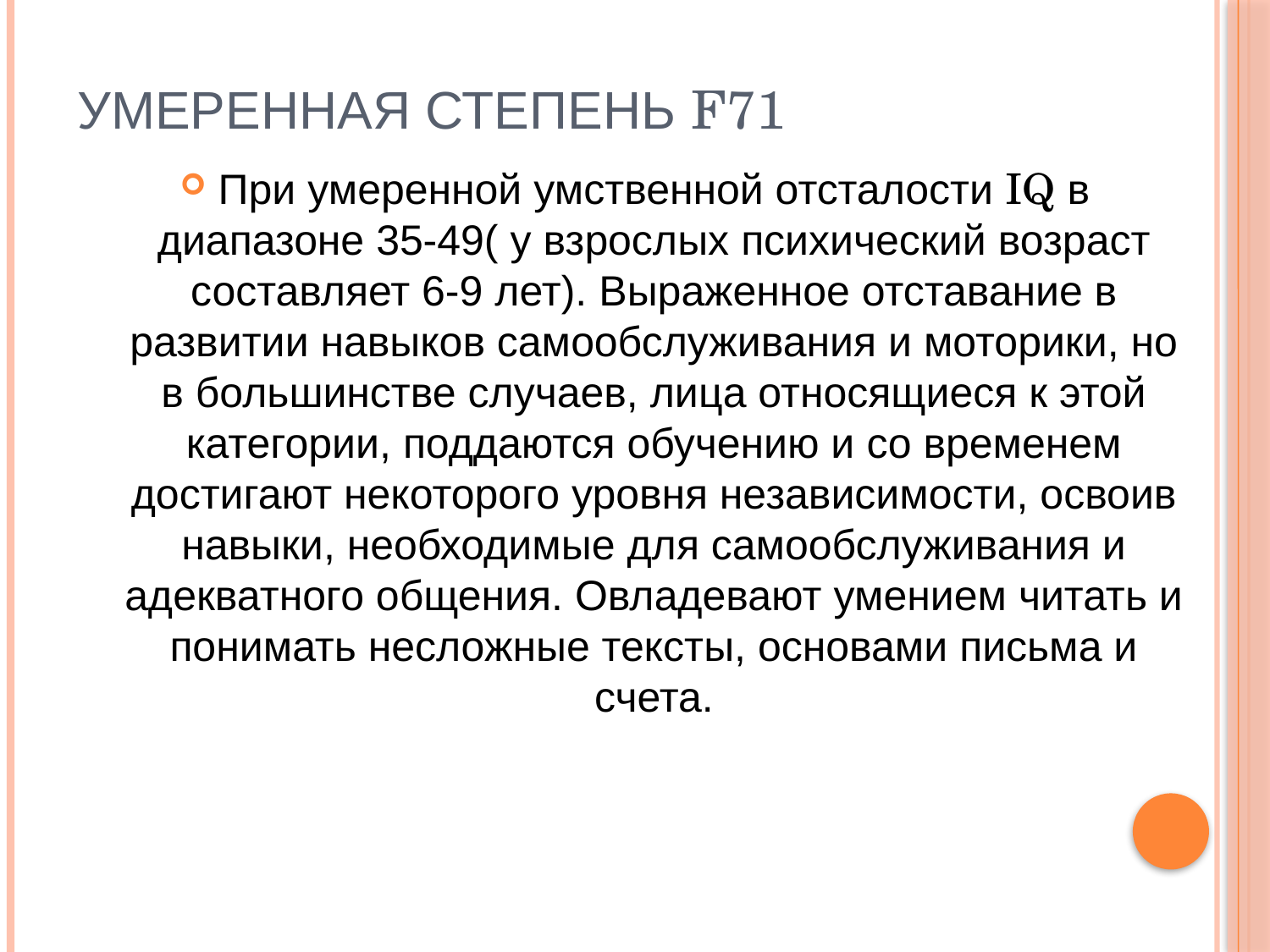

# Умеренная степень F71
При умеренной умственной отсталости IQ в диапазоне 35-49( у взрослых психический возраст составляет 6-9 лет). Выраженное отставание в развитии навыков самообслуживания и моторики, но в большинстве случаев, лица относящиеся к этой категории, поддаются обучению и со временем достигают некоторого уровня независимости, освоив навыки, необходимые для самообслуживания и адекватного общения. Овладевают умением читать и понимать несложные тексты, основами письма и счета.